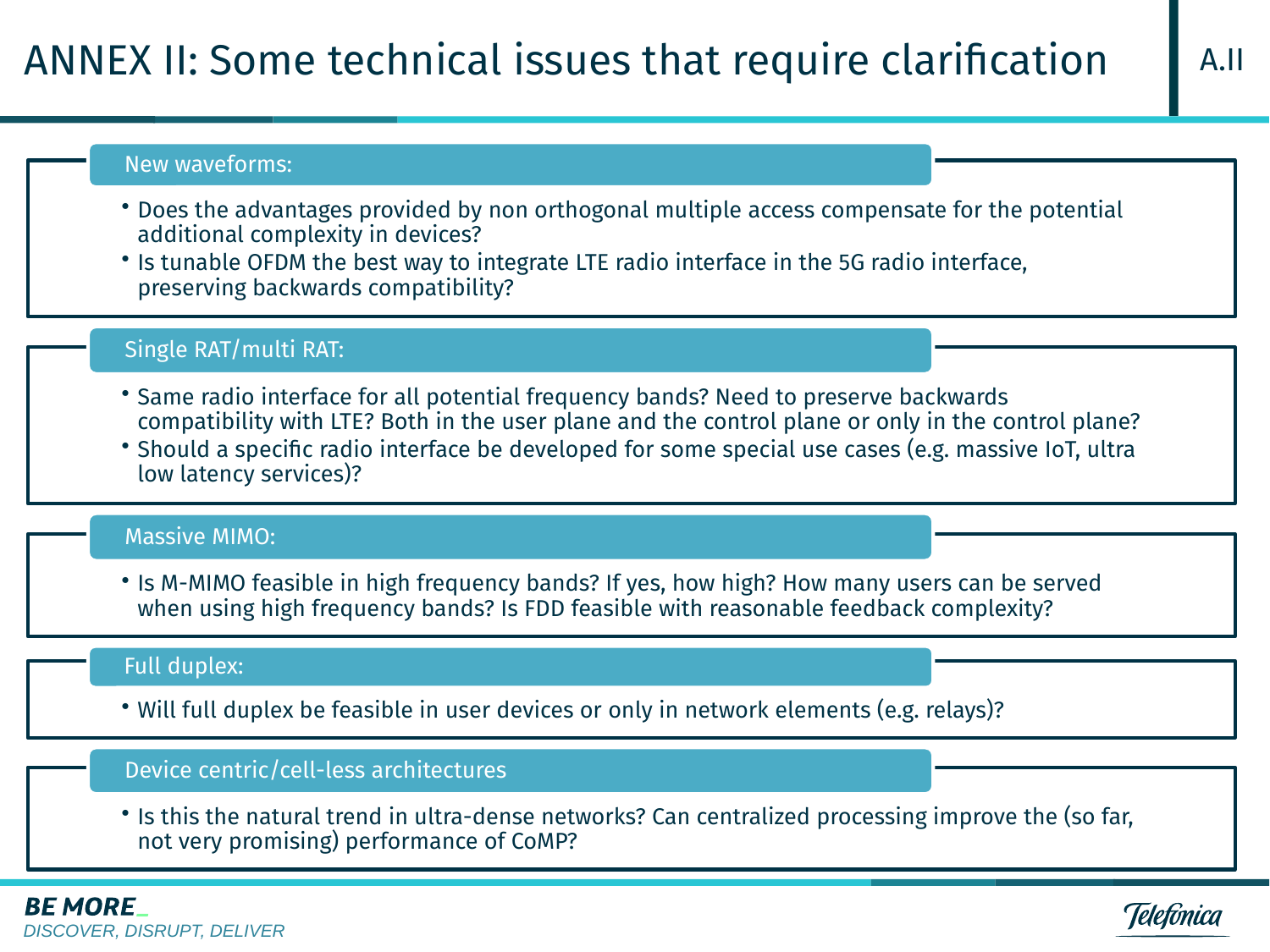

# ANNEX II: Some technical issues that require clarification
A.II
Does the advantages provided by non orthogonal multiple access compensate for the potential additional complexity in devices?
Is tunable OFDM the best way to integrate LTE radio interface in the 5G radio interface, preserving backwards compatibility?
New waveforms:
Same radio interface for all potential frequency bands? Need to preserve backwards compatibility with LTE? Both in the user plane and the control plane or only in the control plane?
Should a specific radio interface be developed for some special use cases (e.g. massive IoT, ultra low latency services)?
Single RAT/multi RAT:
Is M-MIMO feasible in high frequency bands? If yes, how high? How many users can be served when using high frequency bands? Is FDD feasible with reasonable feedback complexity?
Massive MIMO:
Will full duplex be feasible in user devices or only in network elements (e.g. relays)?
Full duplex:
Is this the natural trend in ultra-dense networks? Can centralized processing improve the (so far, not very promising) performance of CoMP?
Device centric/cell-less architectures